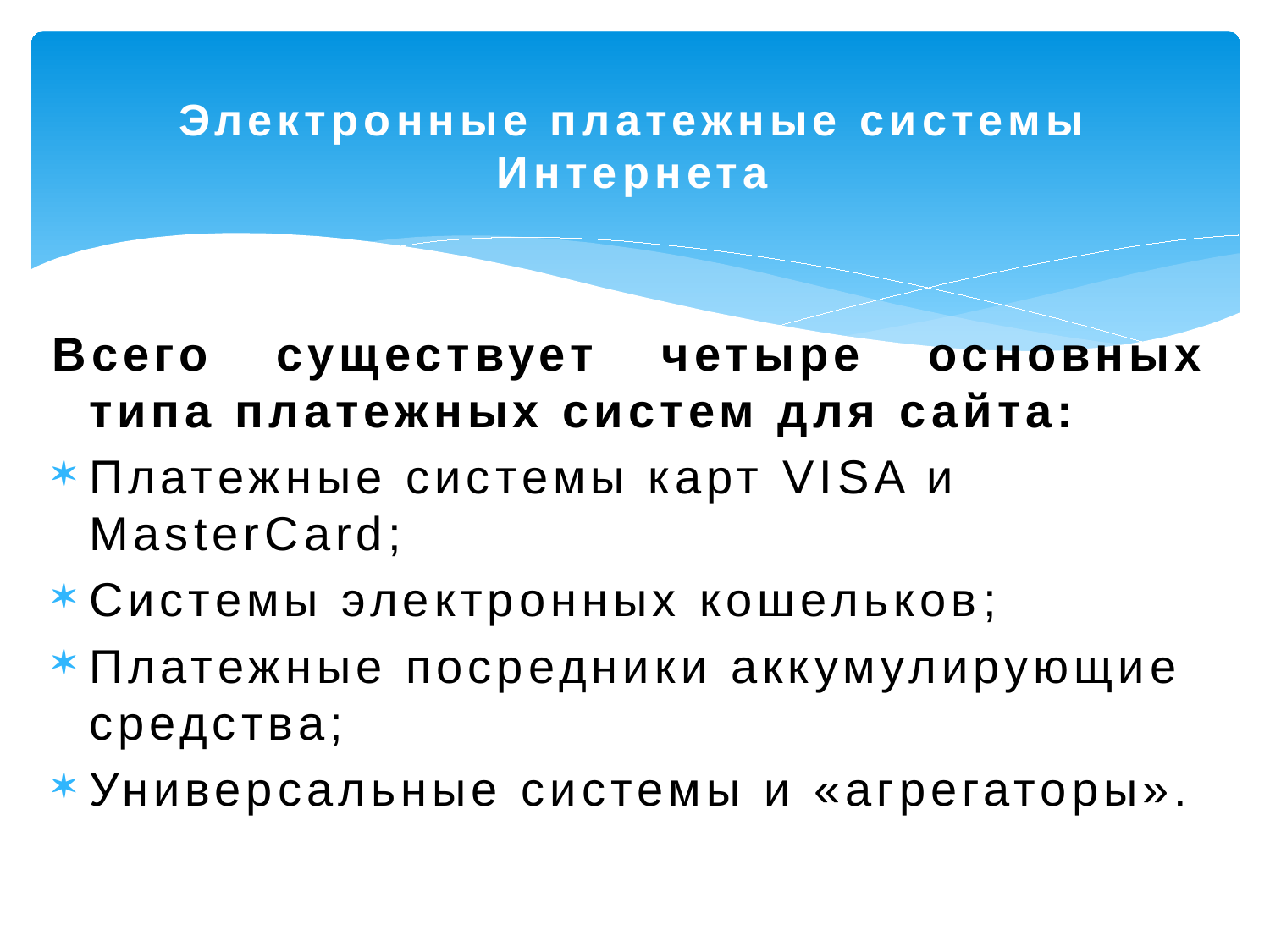

# Электронные платежные системы Интернета
Всего существует четыре основных типа платежных систем для сайта:
Платежные системы карт VISA и MasterCard;
Системы электронных кошельков;
Платежные посредники аккумулирующие средства;
Универсальные системы и «агрегаторы».